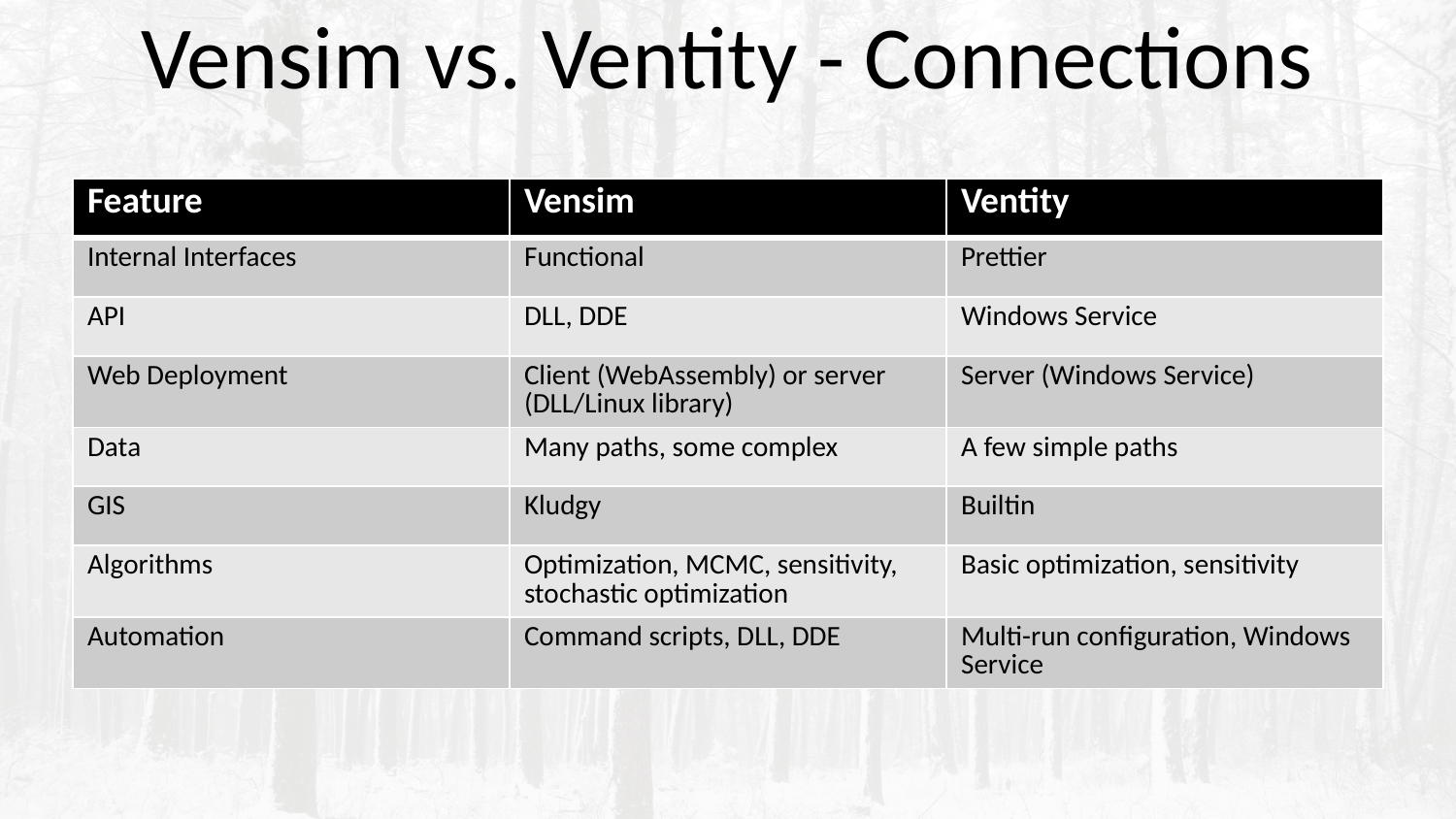

# Vensim vs. Ventity - Connections
| Feature | Vensim | Ventity |
| --- | --- | --- |
| Internal Interfaces | Functional | Prettier |
| API | DLL, DDE | Windows Service |
| Web Deployment | Client (WebAssembly) or server (DLL/Linux library) | Server (Windows Service) |
| Data | Many paths, some complex | A few simple paths |
| GIS | Kludgy | Builtin |
| Algorithms | Optimization, MCMC, sensitivity, stochastic optimization | Basic optimization, sensitivity |
| Automation | Command scripts, DLL, DDE | Multi-run configuration, Windows Service |